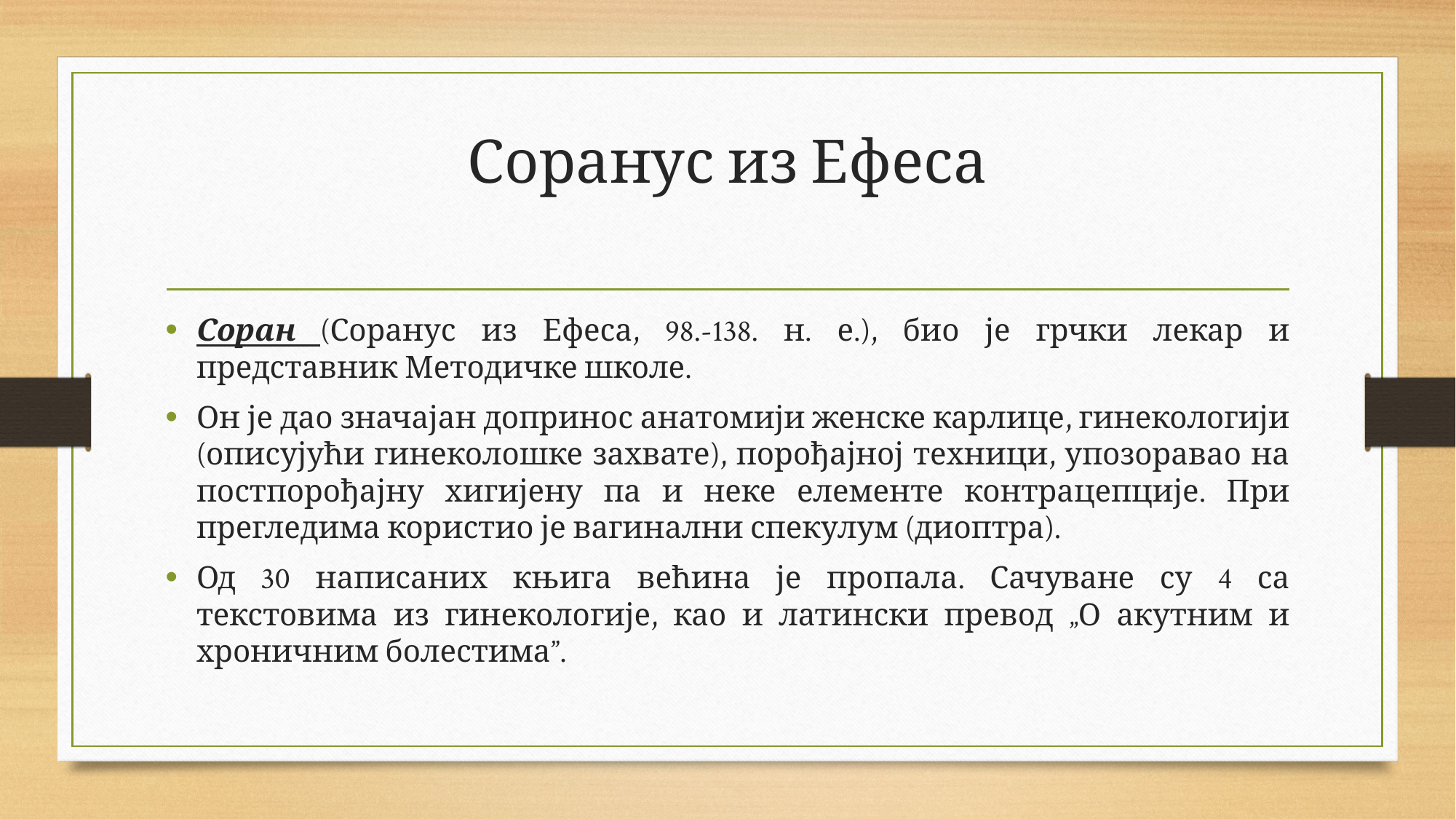

# Соранус из Ефеса
Соран (Соранус из Ефеса, 98.-138. н. е.), био је грчки лекар и представник Методичке школе.
Он је дао значајан допринос анатомији женске карлице, гинекологији (описујући гинеколошке захвате), порођајној техници, упозоравао на постпорођајну хигијену па и неке елементе контрацепције. При прегледима користио је вагинални спекулум (диоптра).
Од 30 написаних књига већина је пропала. Сачуване су 4 са текстовима из гинекологије, као и латински превод „О акутним и хроничним болестима”.